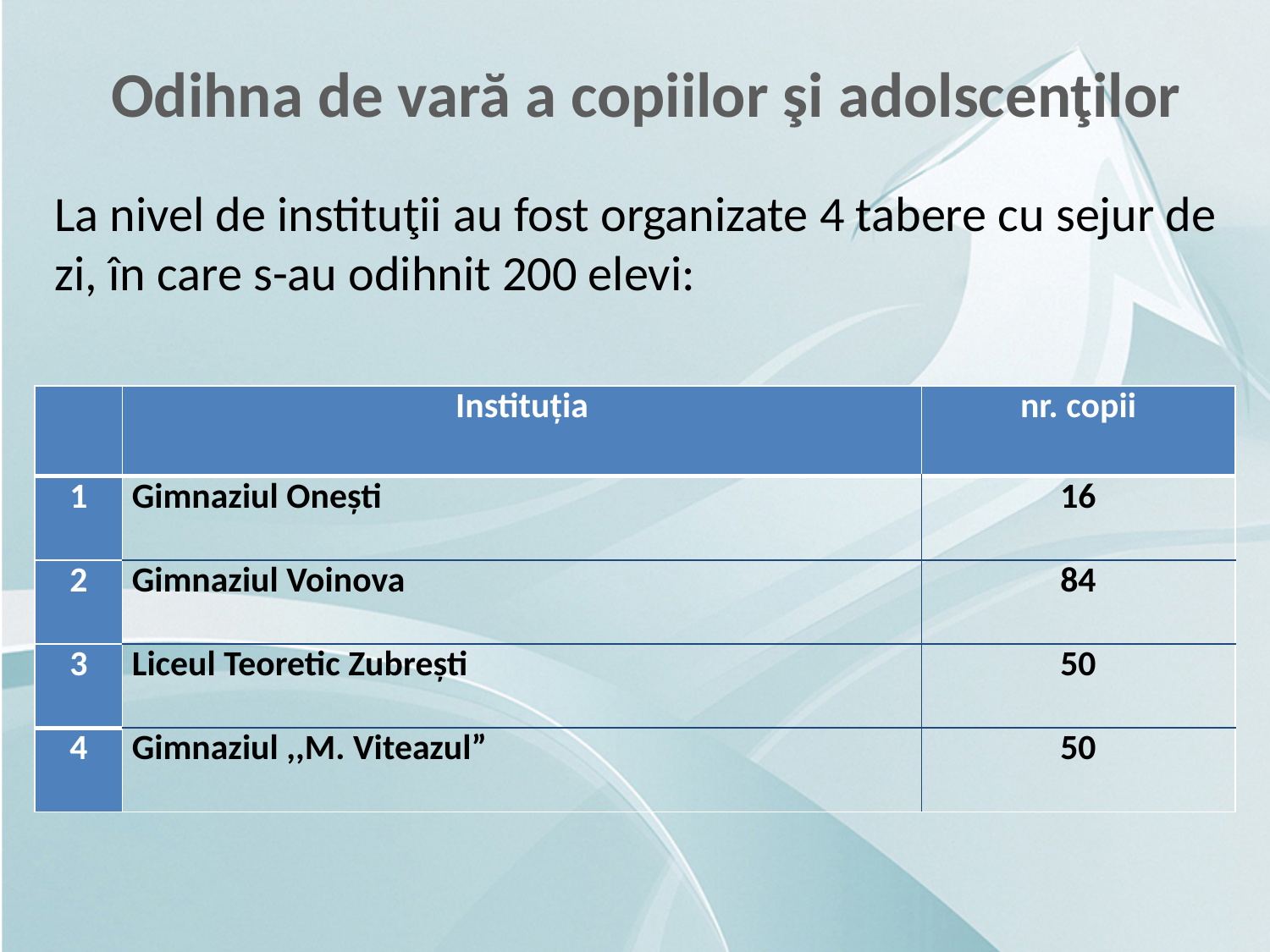

Odihna de vară a copiilor şi adolscenţilor
La nivel de instituţii au fost organizate 4 tabere cu sejur de zi, în care s-au odihnit 200 elevi:
|  | Instituţia | nr. copii |
| --- | --- | --- |
| 1 | Gimnaziul Onești | 16 |
| 2 | Gimnaziul Voinova | 84 |
| 3 | Liceul Teoretic Zubreşti | 50 |
| 4 | Gimnaziul ,,M. Viteazul” | 50 |